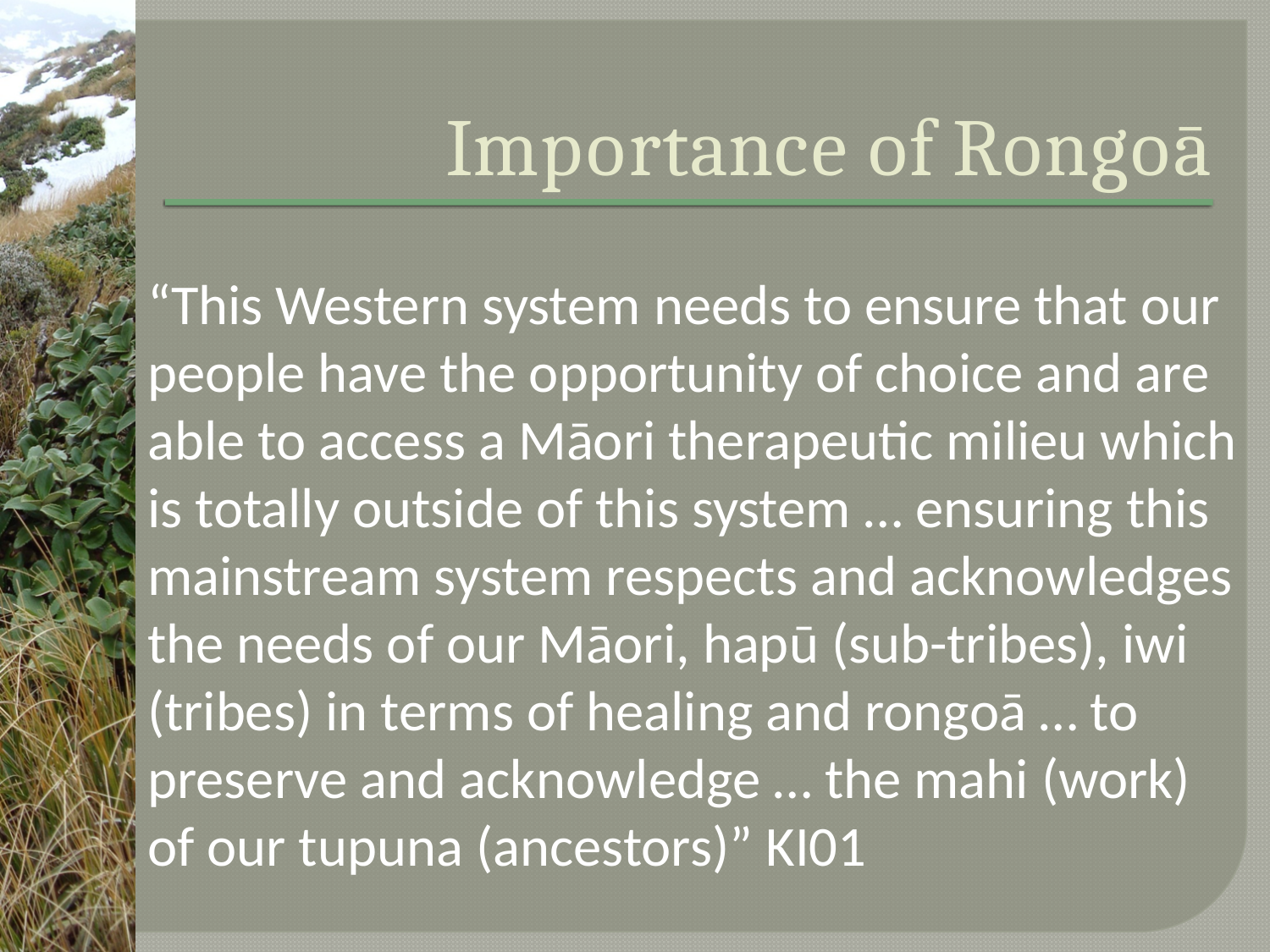

# Importance of Rongoā

“This Western system needs to ensure that our people have the opportunity of choice and are able to access a Māori therapeutic milieu which is totally outside of this system … ensuring this mainstream system respects and acknowledges the needs of our Māori, hapū (sub-tribes), iwi (tribes) in terms of healing and rongoā … to preserve and acknowledge … the mahi (work)  of our tupuna (ancestors)” KI01